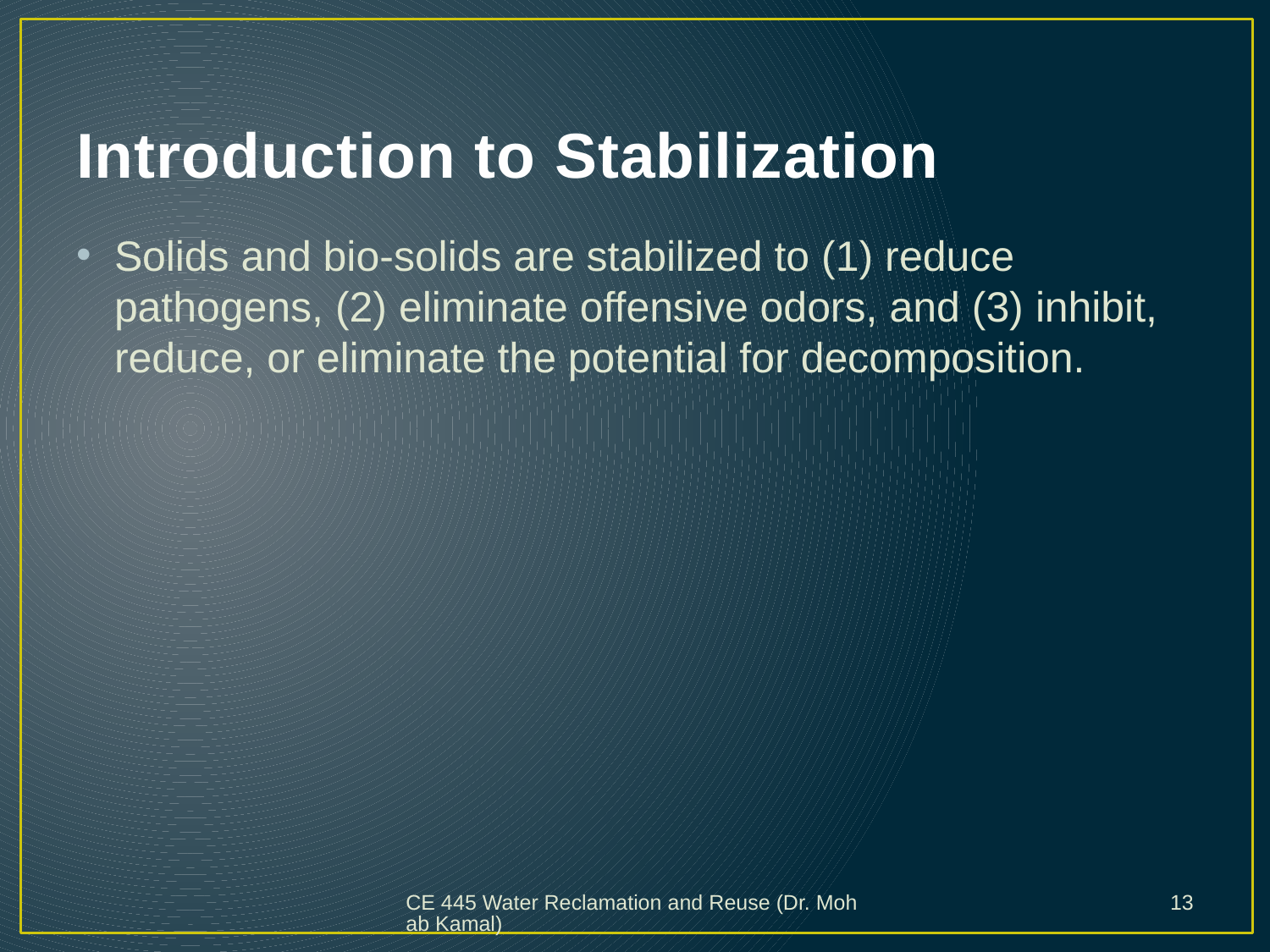

# Introduction to Stabilization
Solids and bio-solids are stabilized to (1) reduce pathogens, (2) eliminate offensive odors, and (3) inhibit, reduce, or eliminate the potential for decomposition.
CE 445 Water Reclamation and Reuse (Dr. Mohab Kamal)
13